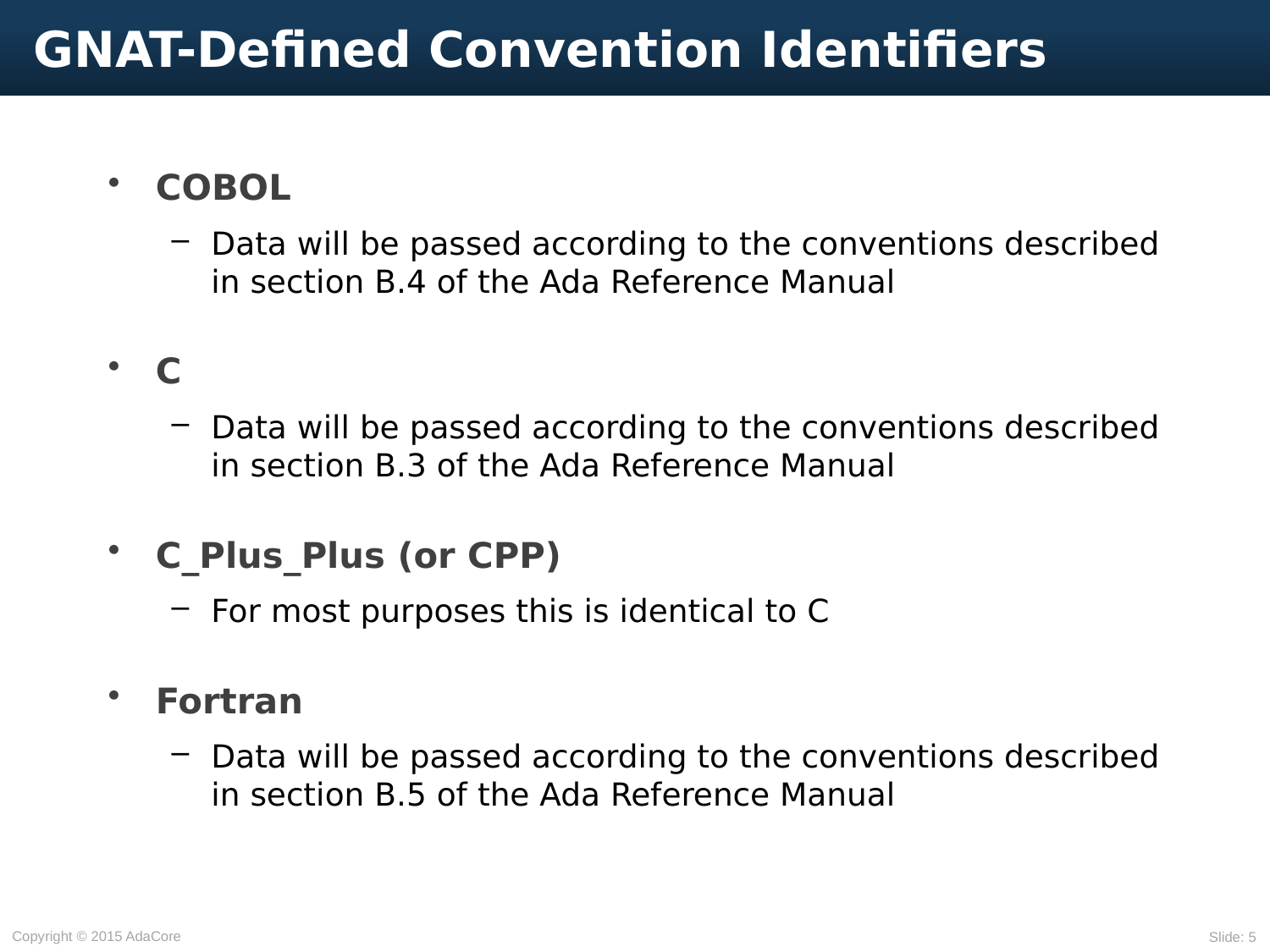

# GNAT-Defined Convention Identifiers
COBOL
Data will be passed according to the conventions described in section B.4 of the Ada Reference Manual
C
Data will be passed according to the conventions described in section B.3 of the Ada Reference Manual
C_Plus_Plus (or CPP)
For most purposes this is identical to C
Fortran
Data will be passed according to the conventions described in section B.5 of the Ada Reference Manual